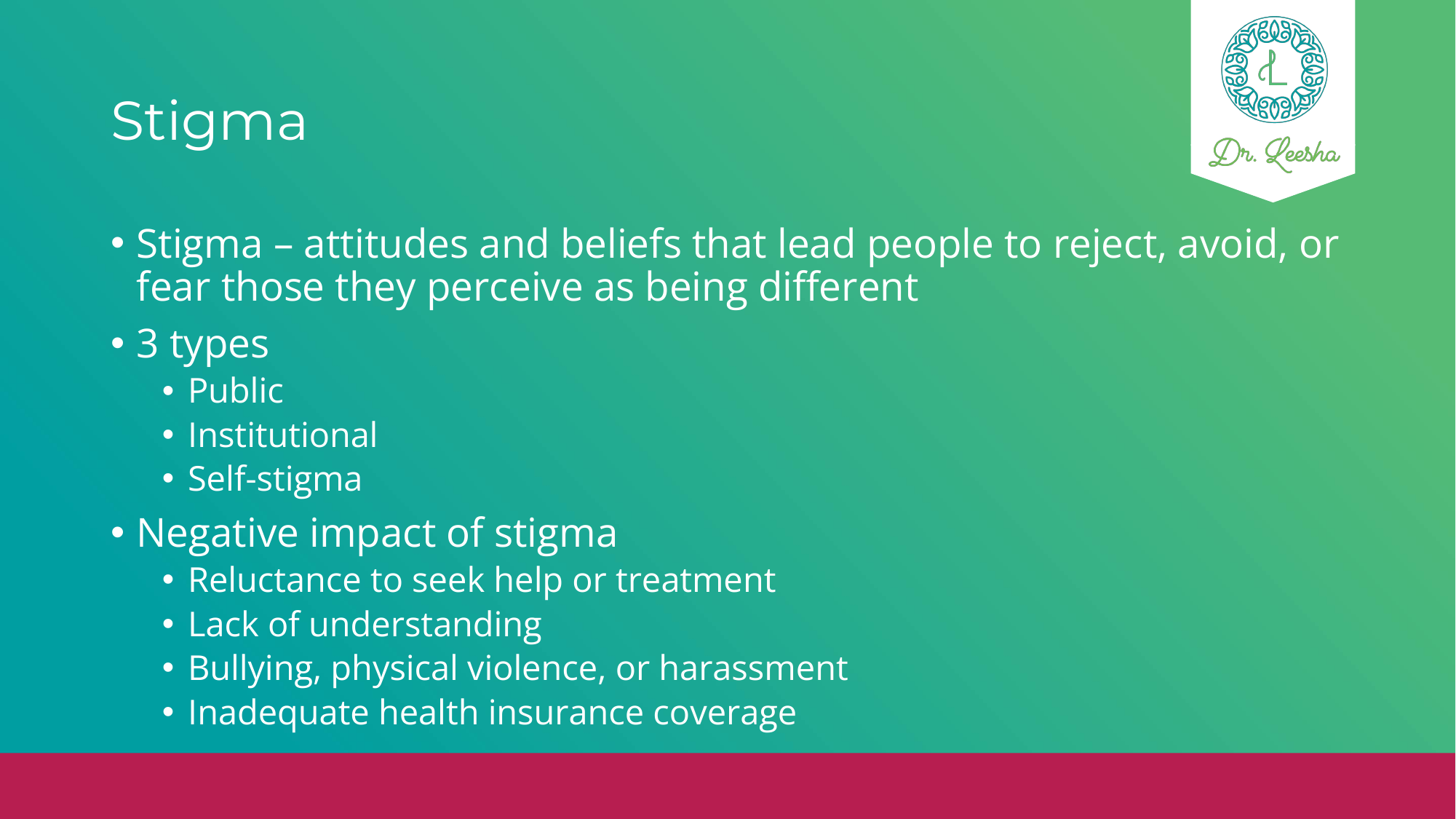

# Stigma
Stigma – attitudes and beliefs that lead people to reject, avoid, or fear those they perceive as being different
3 types
Public
Institutional
Self-stigma
Negative impact of stigma
Reluctance to seek help or treatment
Lack of understanding
Bullying, physical violence, or harassment
Inadequate health insurance coverage